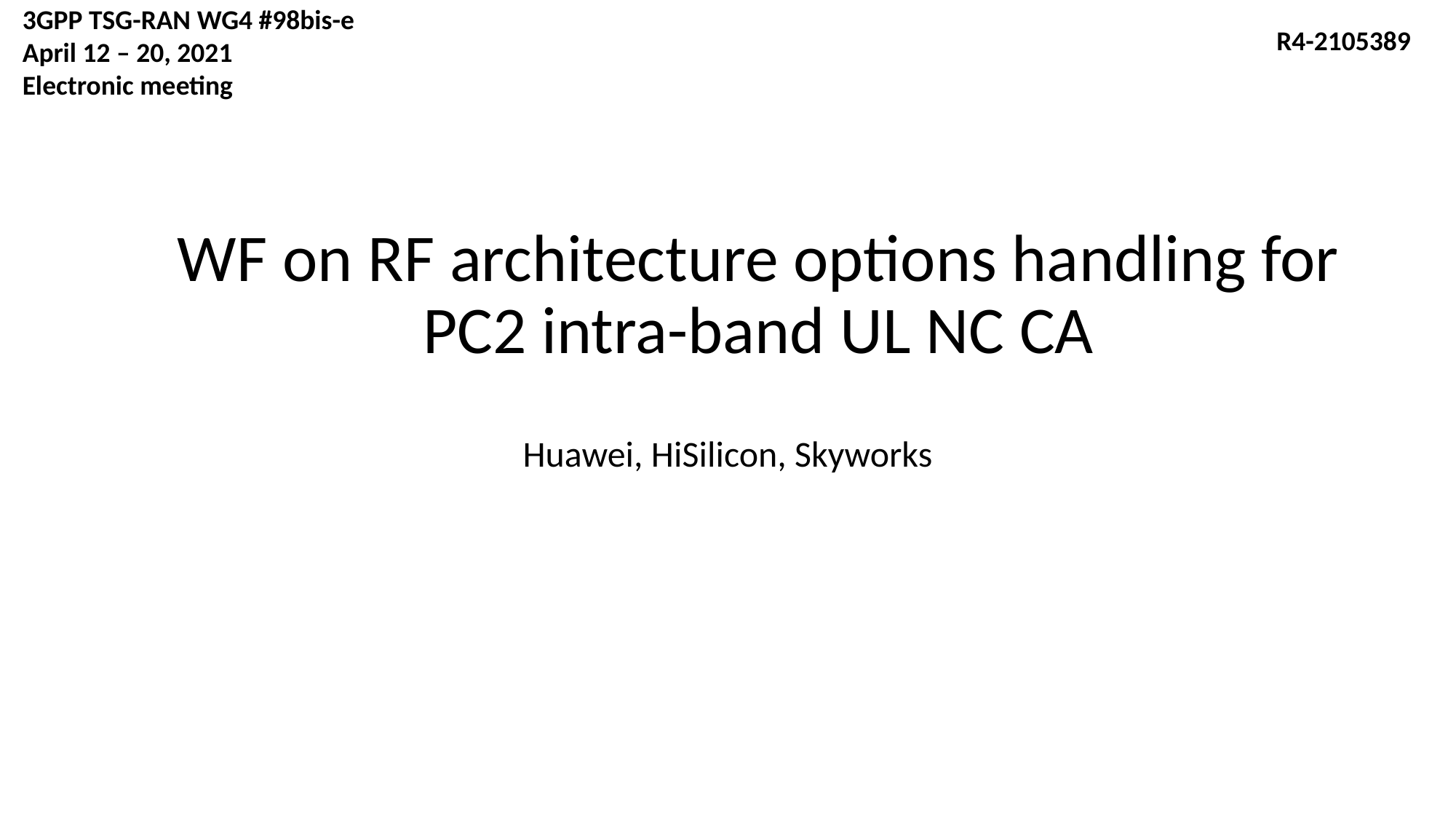

3GPP TSG-RAN WG4 #98bis-e
April 12 – 20, 2021
Electronic meeting
R4-2105389
# WF on RF architecture options handling for PC2 intra-band UL NC CA
Huawei, HiSilicon, Skyworks